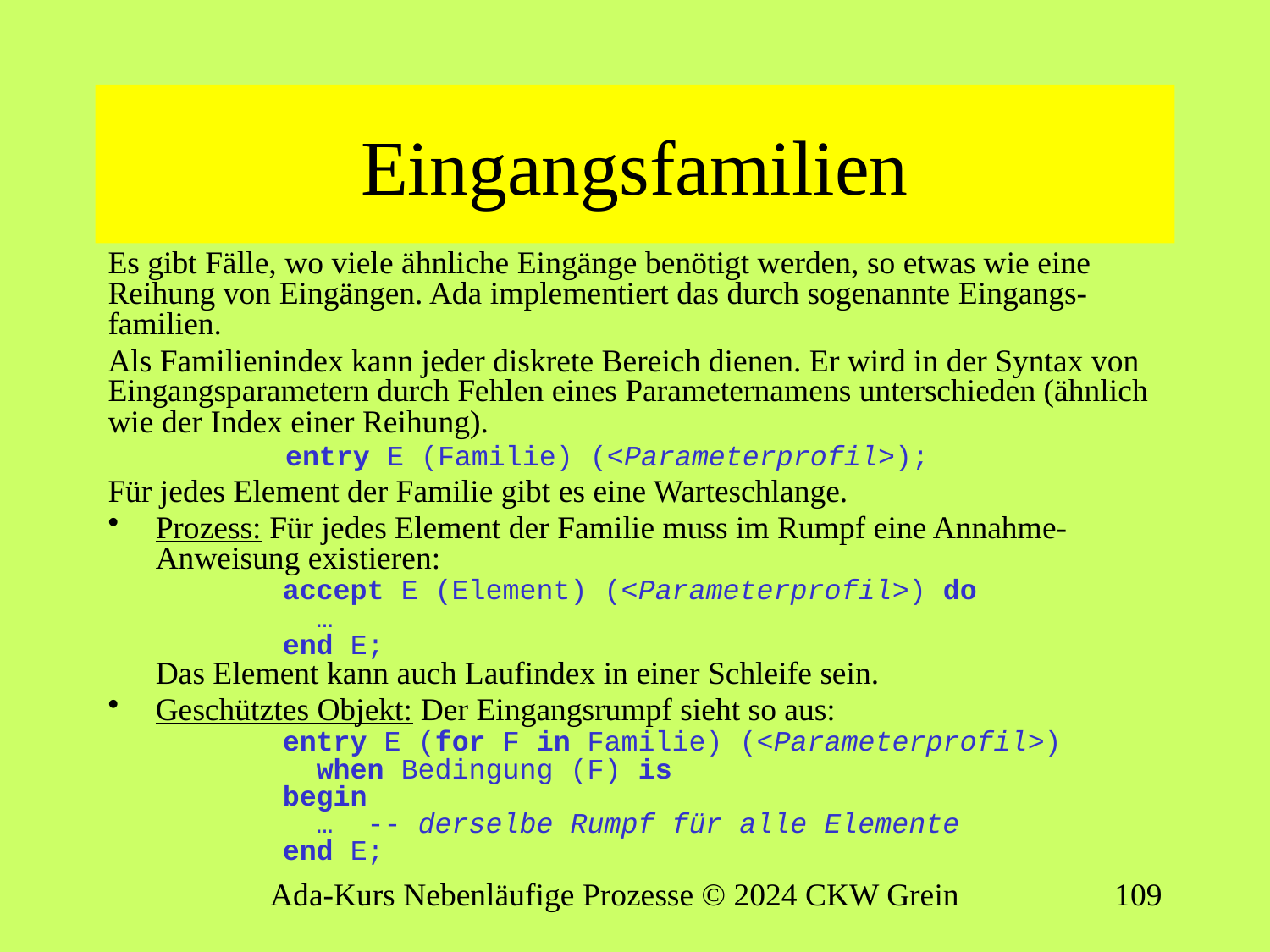

# Eingangsfamilien
Es gibt Fälle, wo viele ähnliche Eingänge benötigt werden, so etwas wie eine Reihung von Eingängen. Ada implementiert das durch sogenannte Eingangs-familien.
Als Familienindex kann jeder diskrete Bereich dienen. Er wird in der Syntax von Eingangsparametern durch Fehlen eines Parameternamens unterschieden (ähnlich wie der Index einer Reihung).
	entry E (Familie) (<Parameterprofil>);
Für jedes Element der Familie gibt es eine Warteschlange.
Prozess: Für jedes Element der Familie muss im Rumpf eine Annahme-Anweisung existieren:
	accept E (Element) (<Parameterprofil>) do
	  …
	end E;
Das Element kann auch Laufindex in einer Schleife sein.
Geschütztes Objekt: Der Eingangsrumpf sieht so aus:
	entry E (for F in Familie) (<Parameterprofil>)
	  when Bedingung (F) is
	begin
	  …  -- derselbe Rumpf für alle Elemente
	end E;
Ada-Kurs Nebenläufige Prozesse © 2024 CKW Grein
109